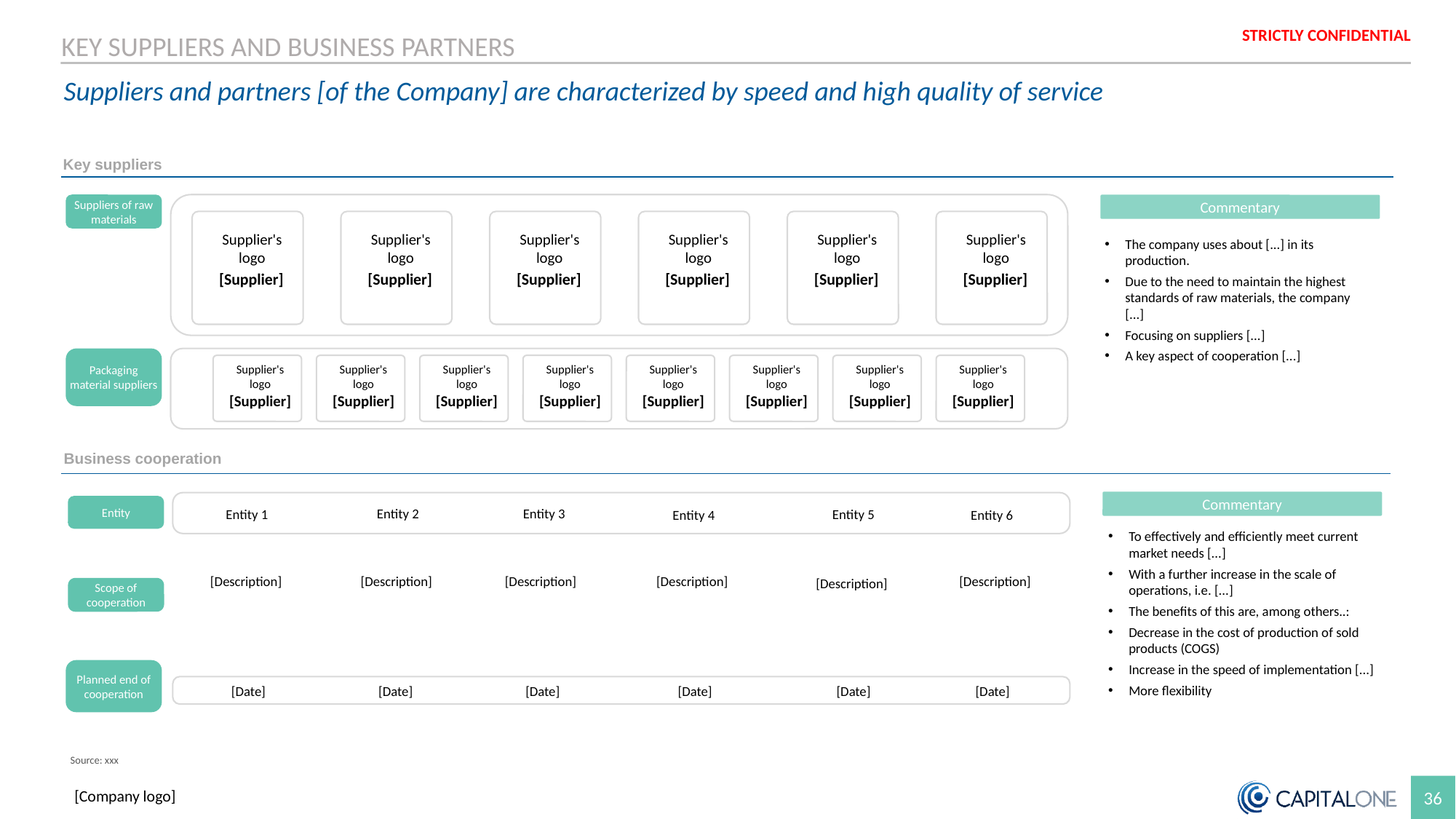

KEY SUPPLIERS AND BUSINESS PARTNERS
Suppliers and partners [of the Company] are characterized by speed and high quality of service
Key suppliers
Suppliers of raw materials

Commentary

Supplier's logo
[Supplier]

Supplier's logo
[Supplier]

Supplier's logo
[Supplier]

Supplier's logo
[Supplier]

Supplier's logo
[Supplier]

Supplier's logo
[Supplier]
The company uses about [...] in its production.
Due to the need to maintain the highest standards of raw materials, the company [...]
Focusing on suppliers [...]
A key aspect of cooperation [...]
Packaging material suppliers

Supplier's logo

[Supplier]
Supplier's logo

[Supplier]
Supplier's logo

[Supplier]
Supplier's logo

[Supplier]
Supplier's logo

[Supplier]
Supplier's logo

[Supplier]
Supplier's logo

[Supplier]
Supplier's logo

[Supplier]
Business cooperation

Commentary

Entity
Entity 2
Entity 3
Entity 5
Entity 1
Entity 4
Entity 6
To effectively and efficiently meet current market needs [...]
With a further increase in the scale of operations, i.e. [...]
The benefits of this are, among others..:
Decrease in the cost of production of sold products (COGS)
Increase in the speed of implementation [...]
More flexibility

[Description]
[Description]
[Description]
[Description]
[Description]
[Description]
Scope of cooperation
Planned end of cooperation

[Date]
[Date]
[Date]
[Date]
[Date]
[Date]
Source: xxx